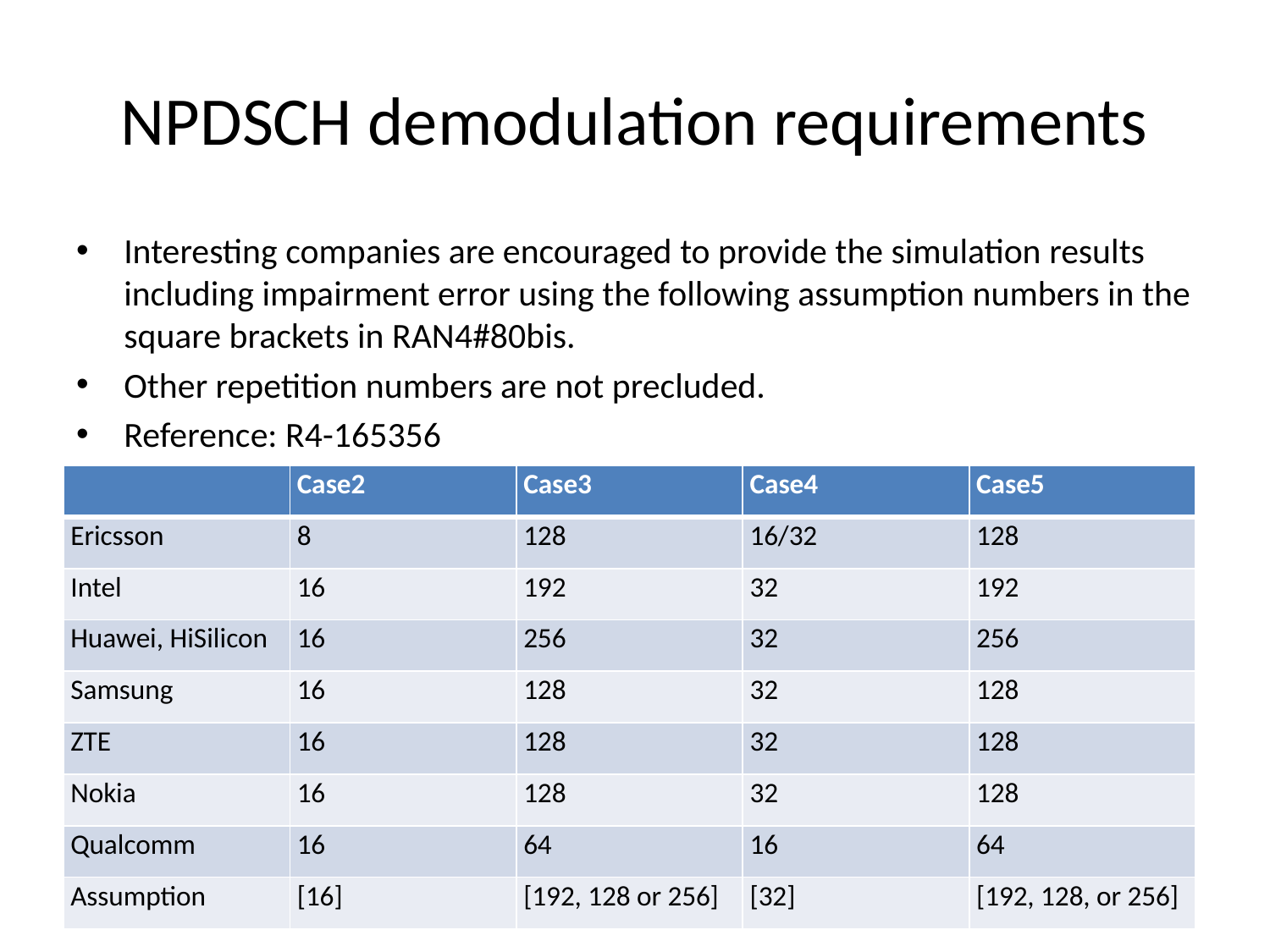

# NPDSCH demodulation requirements
Interesting companies are encouraged to provide the simulation results including impairment error using the following assumption numbers in the square brackets in RAN4#80bis.
Other repetition numbers are not precluded.
Reference: R4-165356

|  | Case2 | Case3 | Case4 | Case5 |
| --- | --- | --- | --- | --- |
| Ericsson | 8 | 128 | 16/32 | 128 |
| Intel | 16 | 192 | 32 | 192 |
| Huawei, HiSilicon | 16 | 256 | 32 | 256 |
| Samsung | 16 | 128 | 32 | 128 |
| ZTE | 16 | 128 | 32 | 128 |
| Nokia | 16 | 128 | 32 | 128 |
| Qualcomm | 16 | 64 | 16 | 64 |
| Assumption | [16] | [192, 128 or 256] | [32] | [192, 128, or 256] |